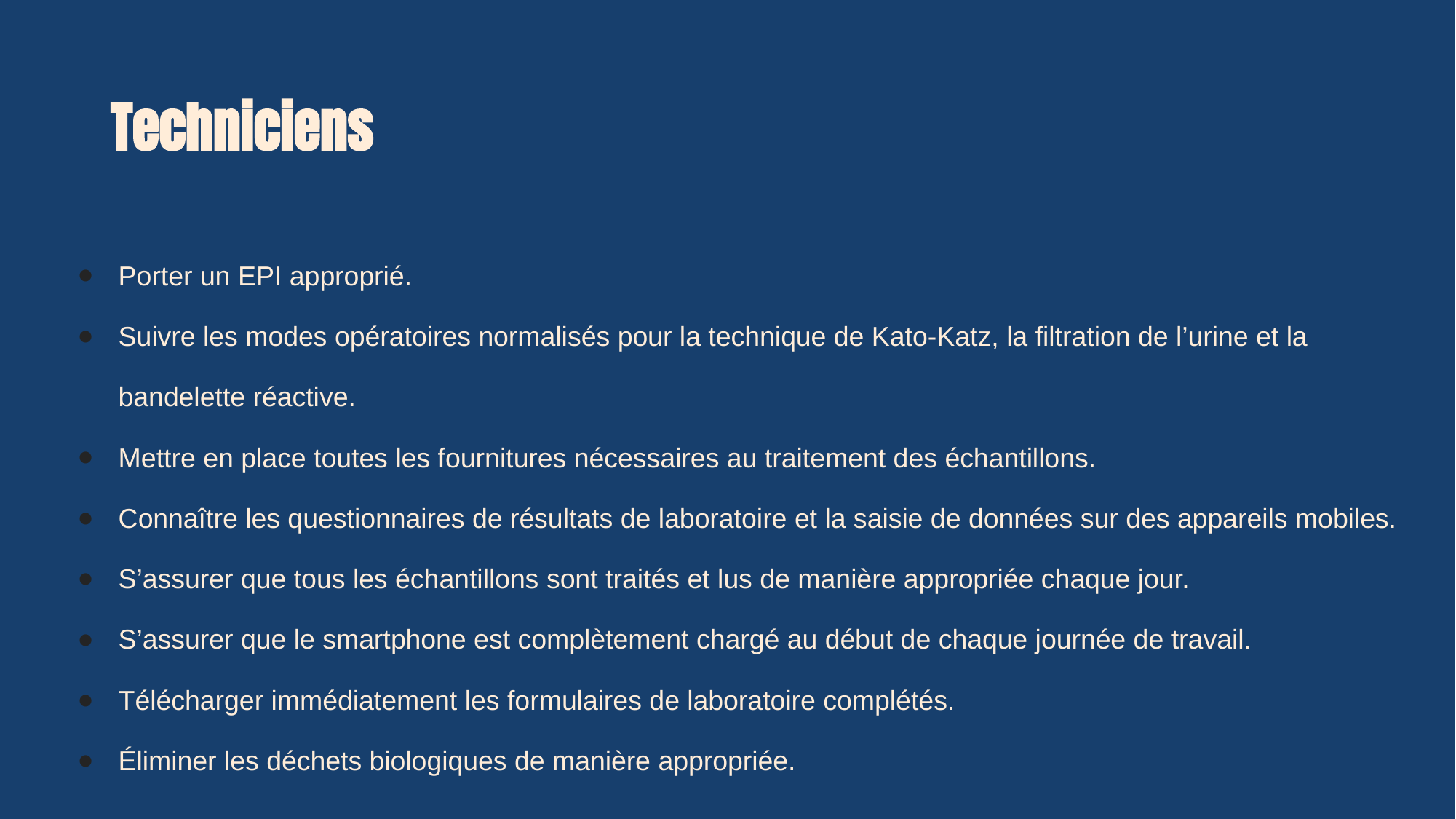

# Techniciens
Porter un EPI approprié.
Suivre les modes opératoires normalisés pour la technique de Kato-Katz, la filtration de l’urine et la bandelette réactive.
Mettre en place toutes les fournitures nécessaires au traitement des échantillons.
Connaître les questionnaires de résultats de laboratoire et la saisie de données sur des appareils mobiles.
S’assurer que tous les échantillons sont traités et lus de manière appropriée chaque jour.
S’assurer que le smartphone est complètement chargé au début de chaque journée de travail.
Télécharger immédiatement les formulaires de laboratoire complétés.
Éliminer les déchets biologiques de manière appropriée.